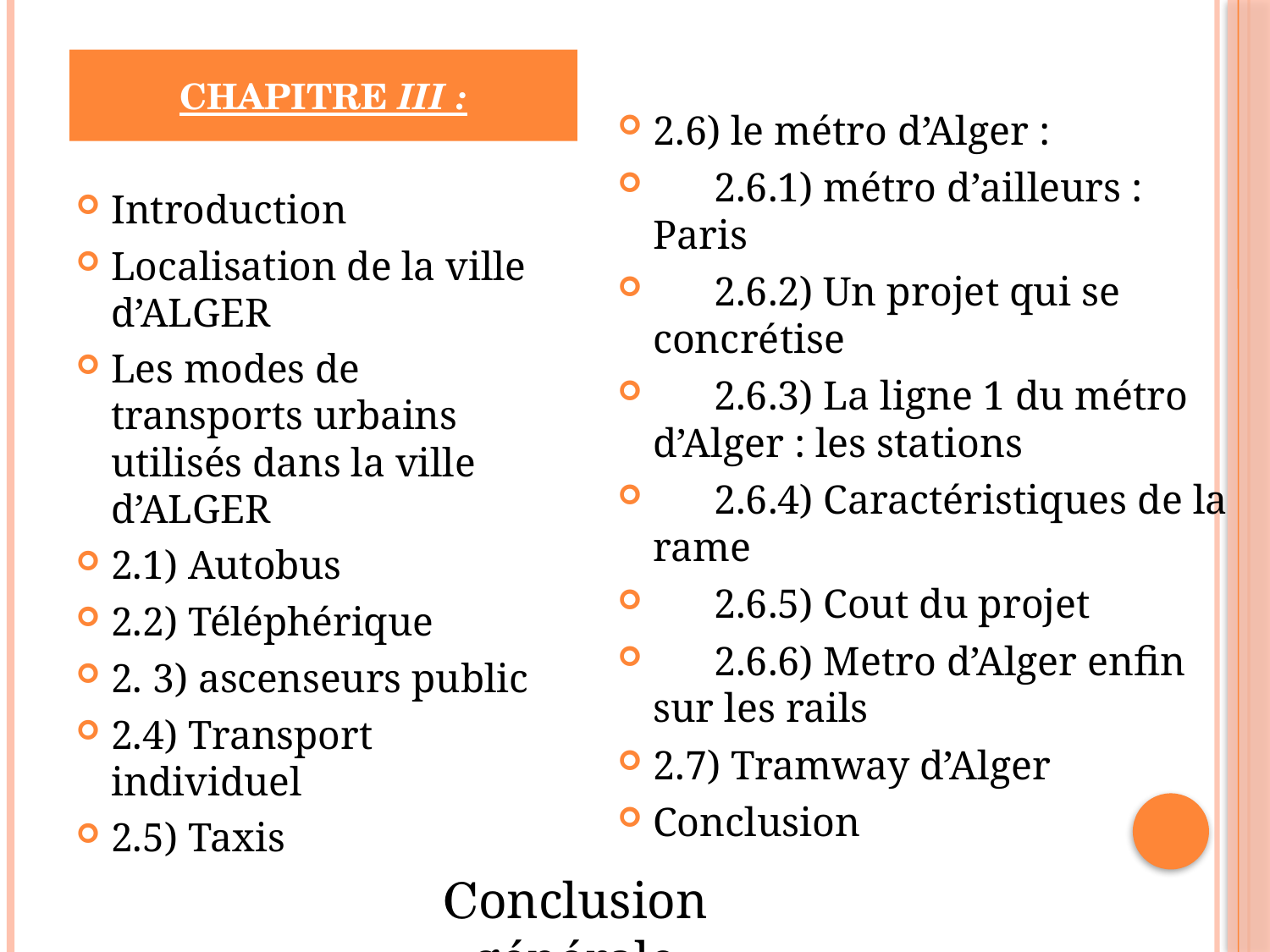

CHAPITRE III :
2.6) le métro d’Alger :
      2.6.1) métro d’ailleurs : Paris
      2.6.2) Un projet qui se concrétise
      2.6.3) La ligne 1 du métro d’Alger : les stations
      2.6.4) Caractéristiques de la rame
      2.6.5) Cout du projet
      2.6.6) Metro d’Alger enfin sur les rails
2.7) Tramway d’Alger
Conclusion
Introduction
Localisation de la ville d’ALGER
Les modes de transports urbains utilisés dans la ville d’ALGER
2.1) Autobus
2.2) Téléphérique
2. 3) ascenseurs public
2.4) Transport individuel
2.5) Taxis

Conclusion générale